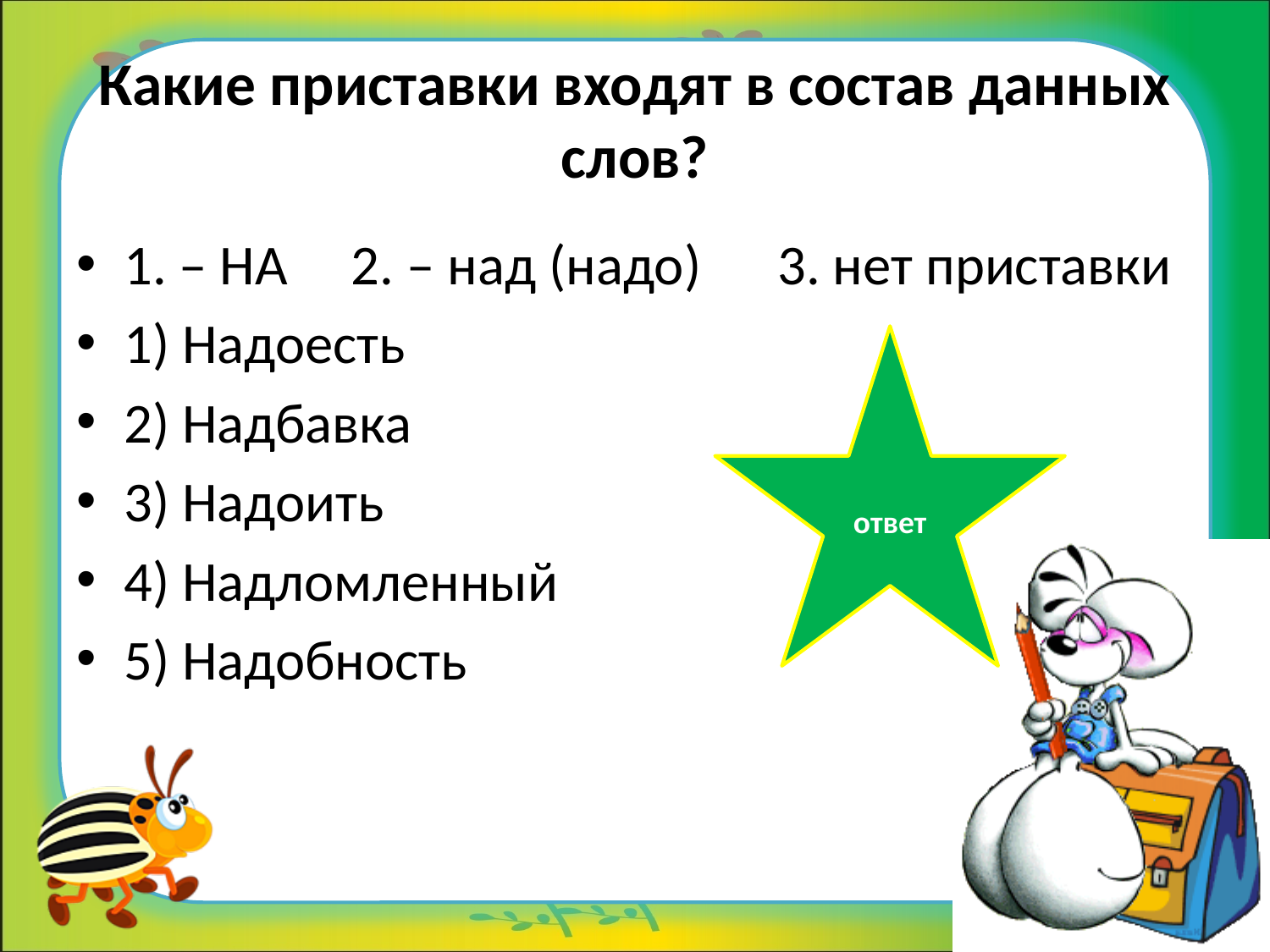

# Какие приставки входят в состав данных слов?
1. – НА     2. – над (надо)      3. нет приставки
1) Надоесть
2) Надбавка
3) Надоить
4) Надломленный
5) Надобность

ответ